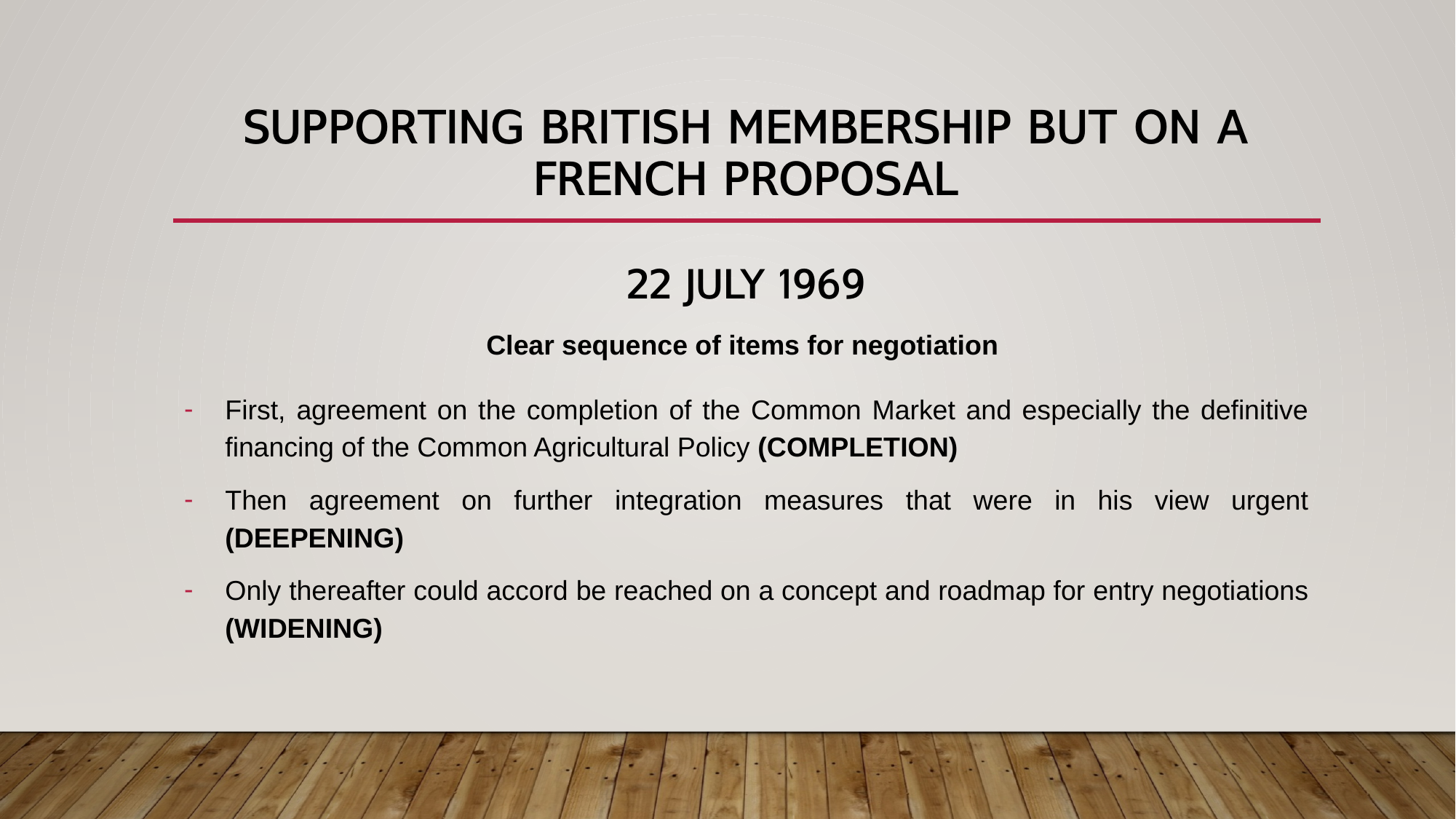

# SUPPORTING BRITISH MEMBERSHIP BUT ON A FRENCH PROPOSAL
22 JULY 1969
Clear sequence of items for negotiation
First, agreement on the completion of the Common Market and especially the definitive financing of the Common Agricultural Policy (COMPLETION)
Then agreement on further integration measures that were in his view urgent (DEEPENING)
Only thereafter could accord be reached on a concept and roadmap for entry negotiations (WIDENING)